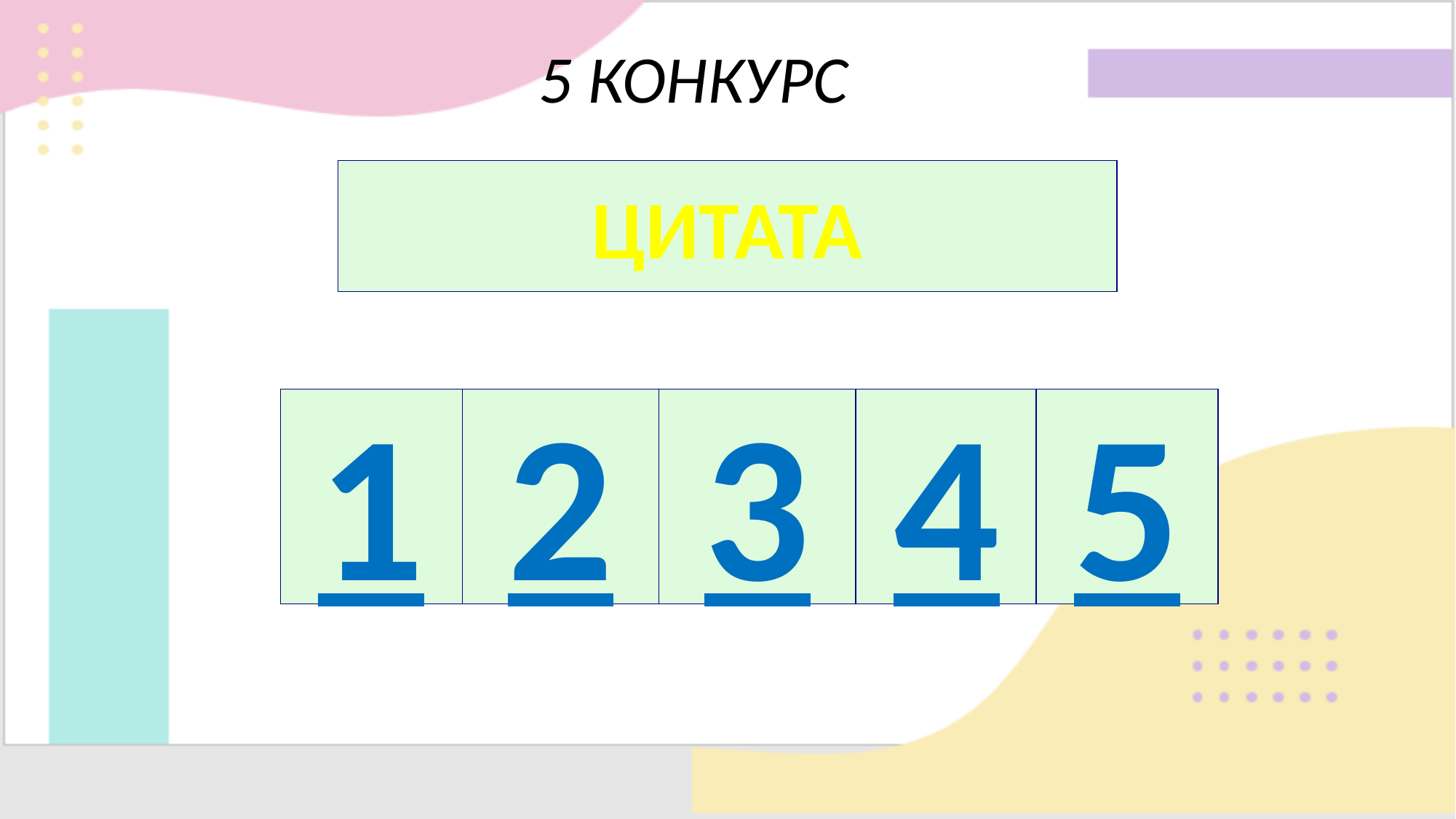

# 5 КОНКУРС
ЦИТАТА
2
4
5
1
3